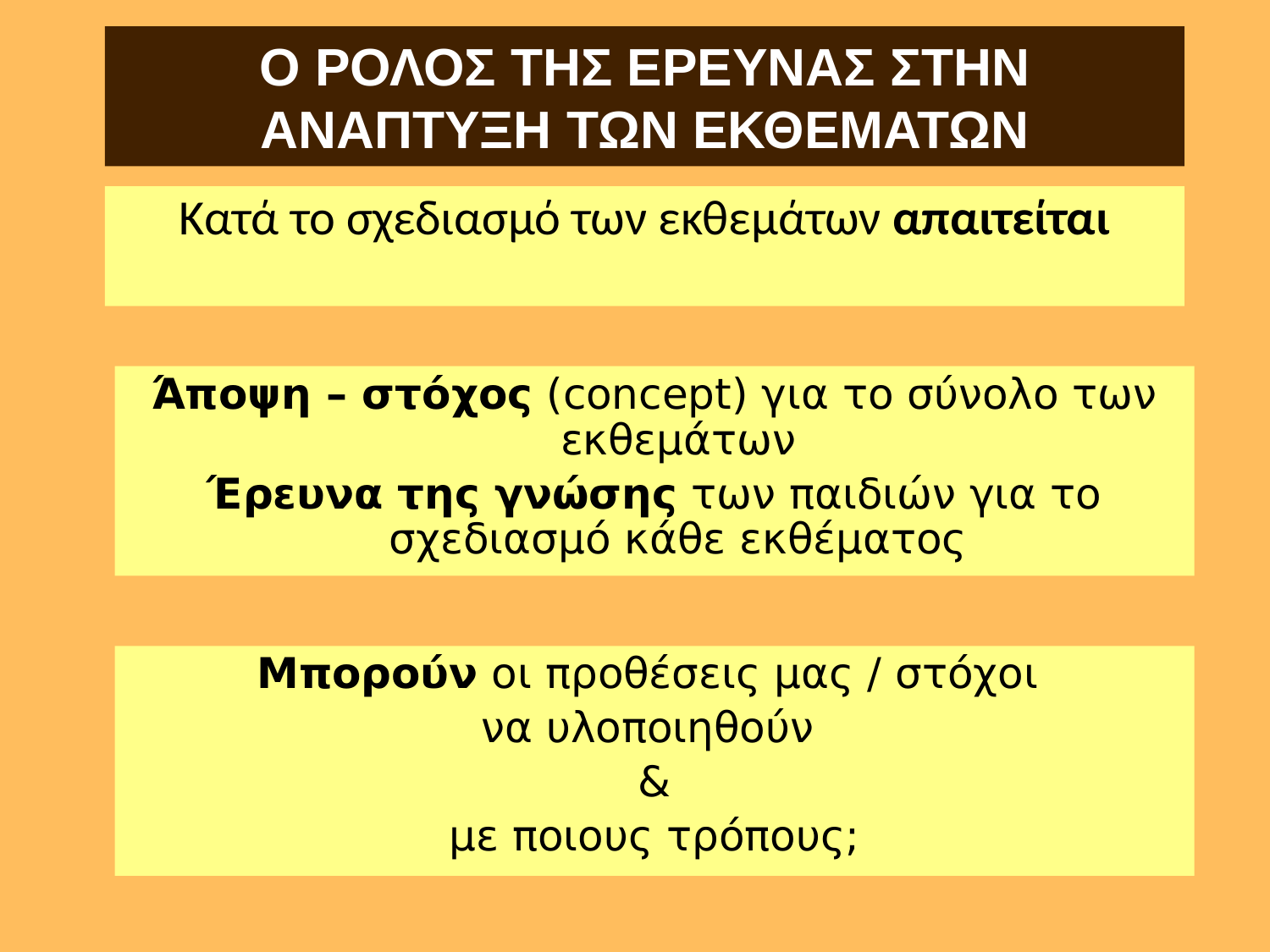

# Ο ΡΟΛΟΣ ΤΗΣ ΕΡΕΥΝΑΣ ΣΤΗΝ ΑΝΑΠΤΥΞΗ ΤΩΝ ΕΚΘΕΜΑΤΩΝ
Κατά το σχεδιασμό των εκθεμάτων απαιτείται

Άποψη – στόχος (concept) για το σύνολο των εκθεμάτων
Έρευνα της γνώσης των παιδιών για το σχεδιασμό κάθε εκθέματος

Μπορούν οι προθέσεις μας / στόχοι
να υλοποιηθούν
&
με ποιους τρόπους;